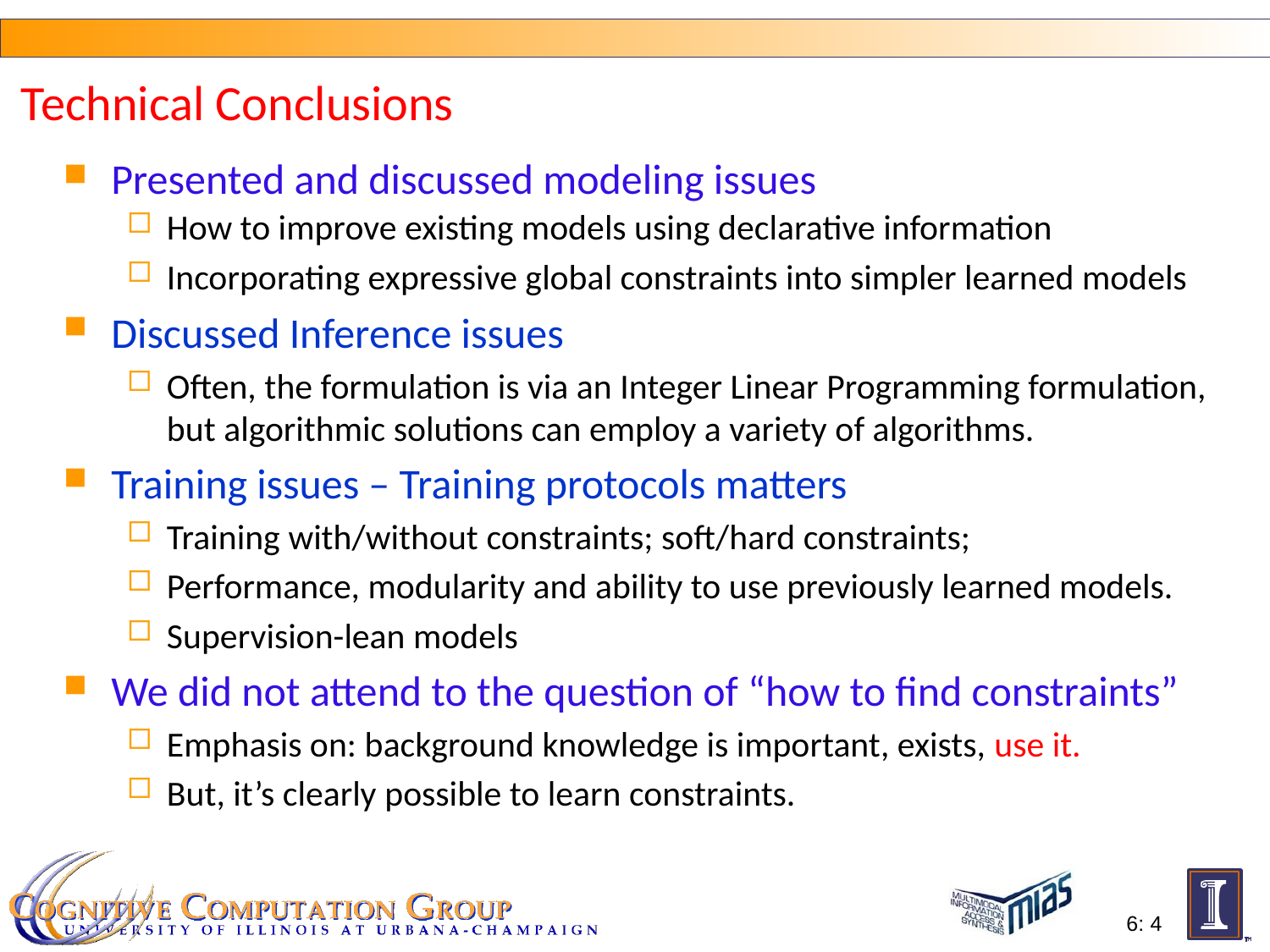

Technical Conclusions
Presented and discussed modeling issues
How to improve existing models using declarative information
Incorporating expressive global constraints into simpler learned models
Discussed Inference issues
Often, the formulation is via an Integer Linear Programming formulation, but algorithmic solutions can employ a variety of algorithms.
Training issues – Training protocols matters
Training with/without constraints; soft/hard constraints;
Performance, modularity and ability to use previously learned models.
Supervision-lean models
We did not attend to the question of “how to find constraints”
Emphasis on: background knowledge is important, exists, use it.
But, it’s clearly possible to learn constraints.
6: 4